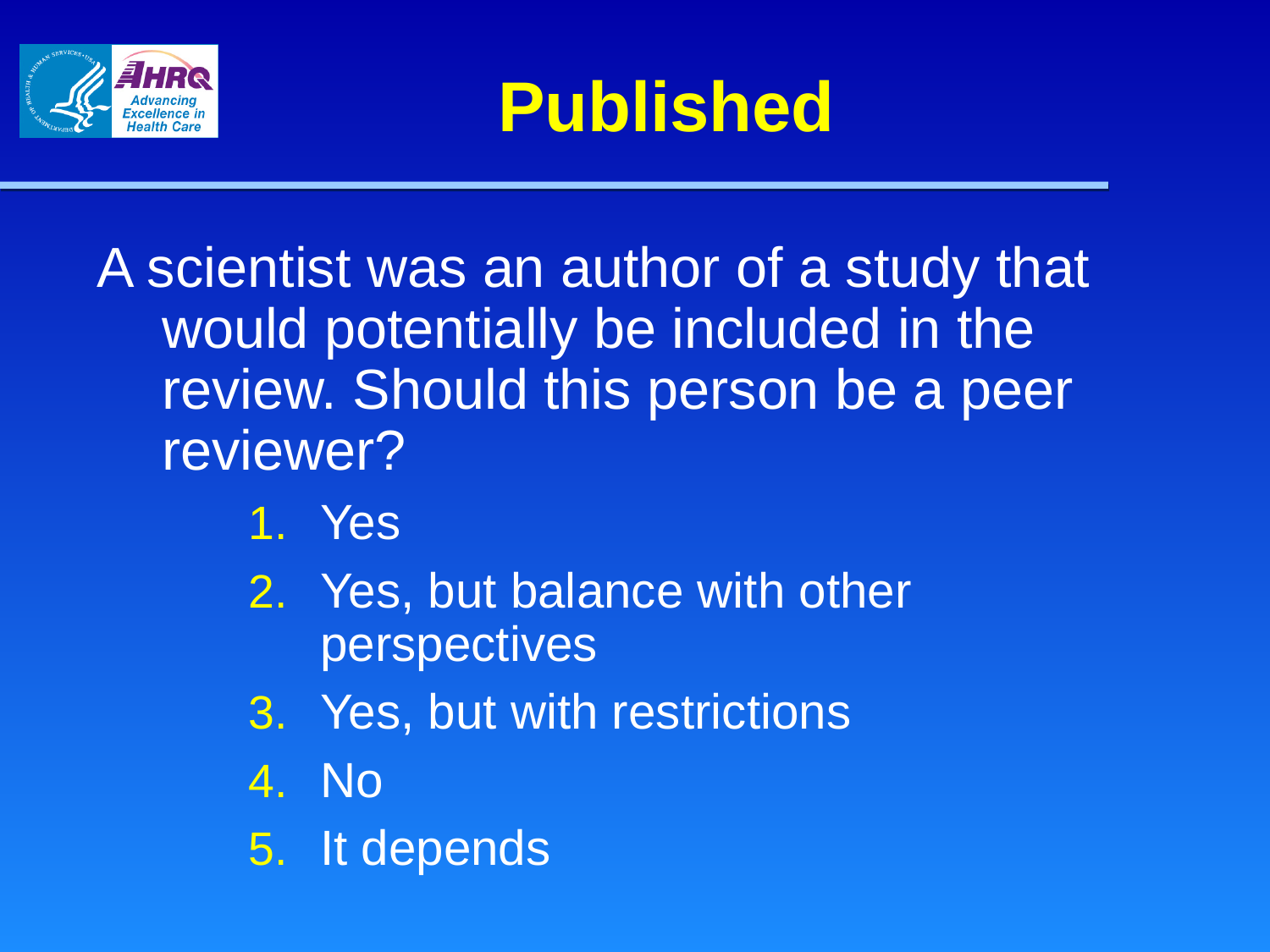

# Published
A scientist was an author of a study that would potentially be included in the review. Should this person be a peer reviewer?
Yes
Yes, but balance with other perspectives
Yes, but with restrictions
No
It depends